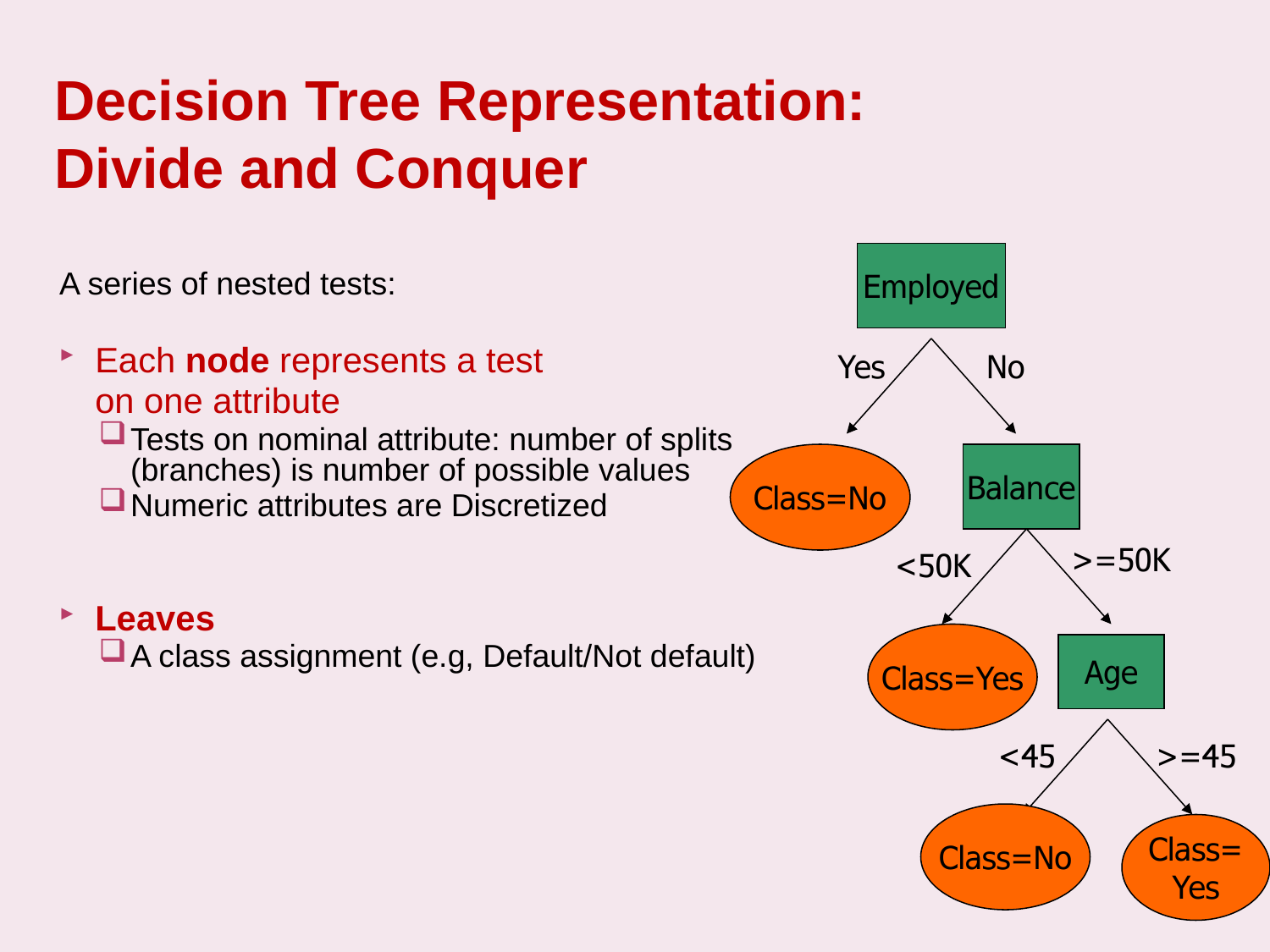

# Decision Tree Representation: Divide and Conquer
Employed
A series of nested tests:

Each node represents a test
	on one attribute
Tests on nominal attribute: number of splits (branches) is number of possible values
Numeric attributes are Discretized

Leaves
A class assignment (e.g, Default/Not default)

Yes
No
Class=No
Balance

>=50K
<50K
Class=Yes
Age

<45
>=45
Class=No
Class=
Yes